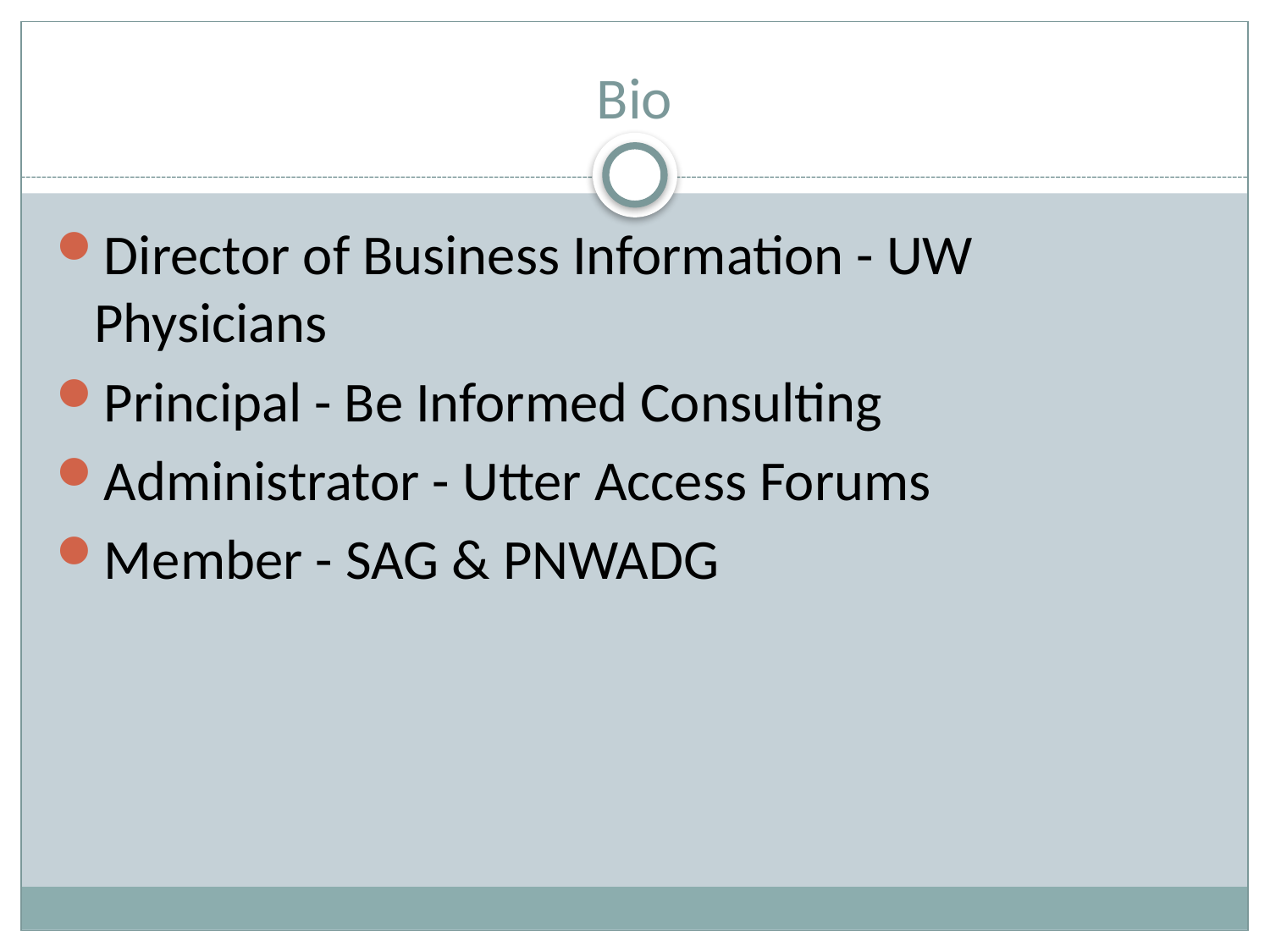

# Bio
Director of Business Information - UW Physicians
Principal - Be Informed Consulting
Administrator - Utter Access Forums
Member - SAG & PNWADG